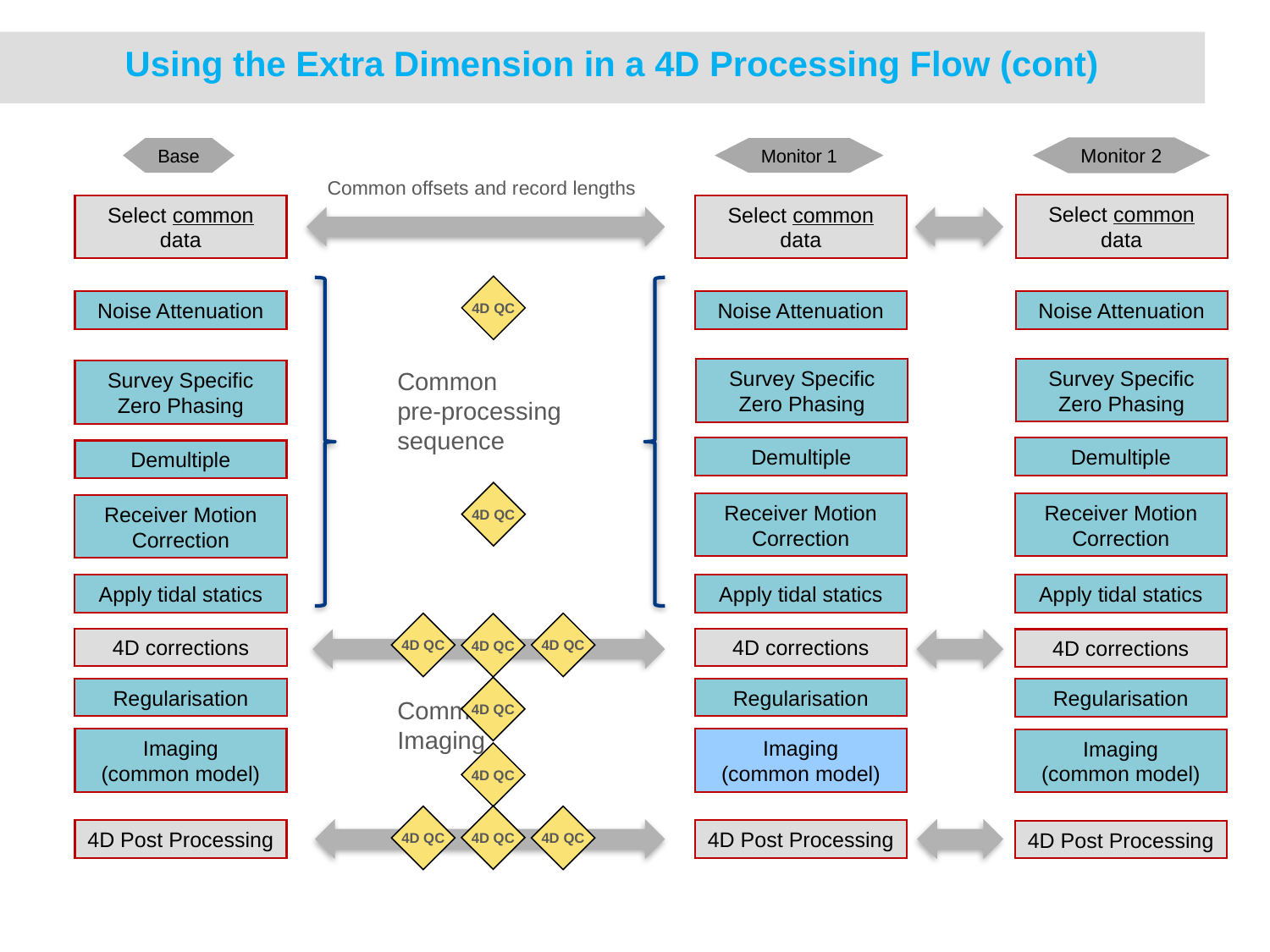

# Using the Extra Dimension in a 4D Processing Flow (cont)
Base
Monitor 1
Monitor 2
Select common data
Noise Attenuation
Survey Specific Zero Phasing
Demultiple
Receiver Motion Correction
Apply tidal statics
4D corrections
Regularisation
Imaging
(common model)
4D Post Processing
Common offsets and record lengths
Select common data
Select common data

4D QC
4D QC
4D QC
4D QC
4D QC
4D QC
4D QC
4D QC
4D QC
4D QC

Noise Attenuation
Noise Attenuation
Survey Specific Zero Phasing
Common
pre-processing sequence
Survey Specific Zero Phasing
Demultiple
Demultiple
Receiver Motion Correction
Receiver Motion Correction
Apply tidal statics
Apply tidal statics
4D corrections
4D corrections

Regularisation
Regularisation
Common Imaging
Imaging
(common model)
Imaging
(common model)

4D Post Processing
4D Post Processing